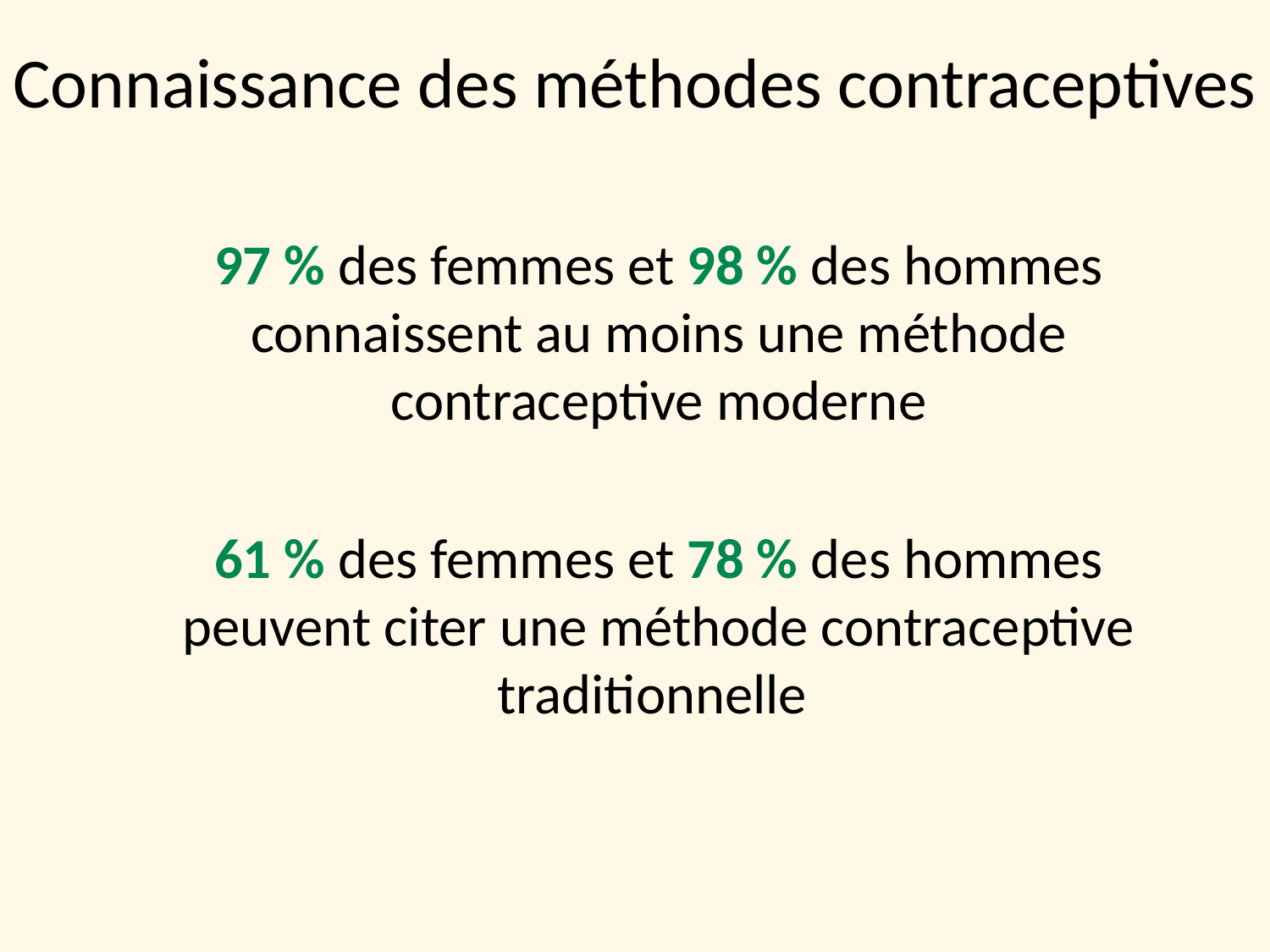

# Connaissance des méthodes contraceptives
	97 % des femmes et 98 % des hommes connaissent au moins une méthode contraceptive moderne

	61 % des femmes et 78 % des hommes peuvent citer une méthode contraceptive traditionnelle